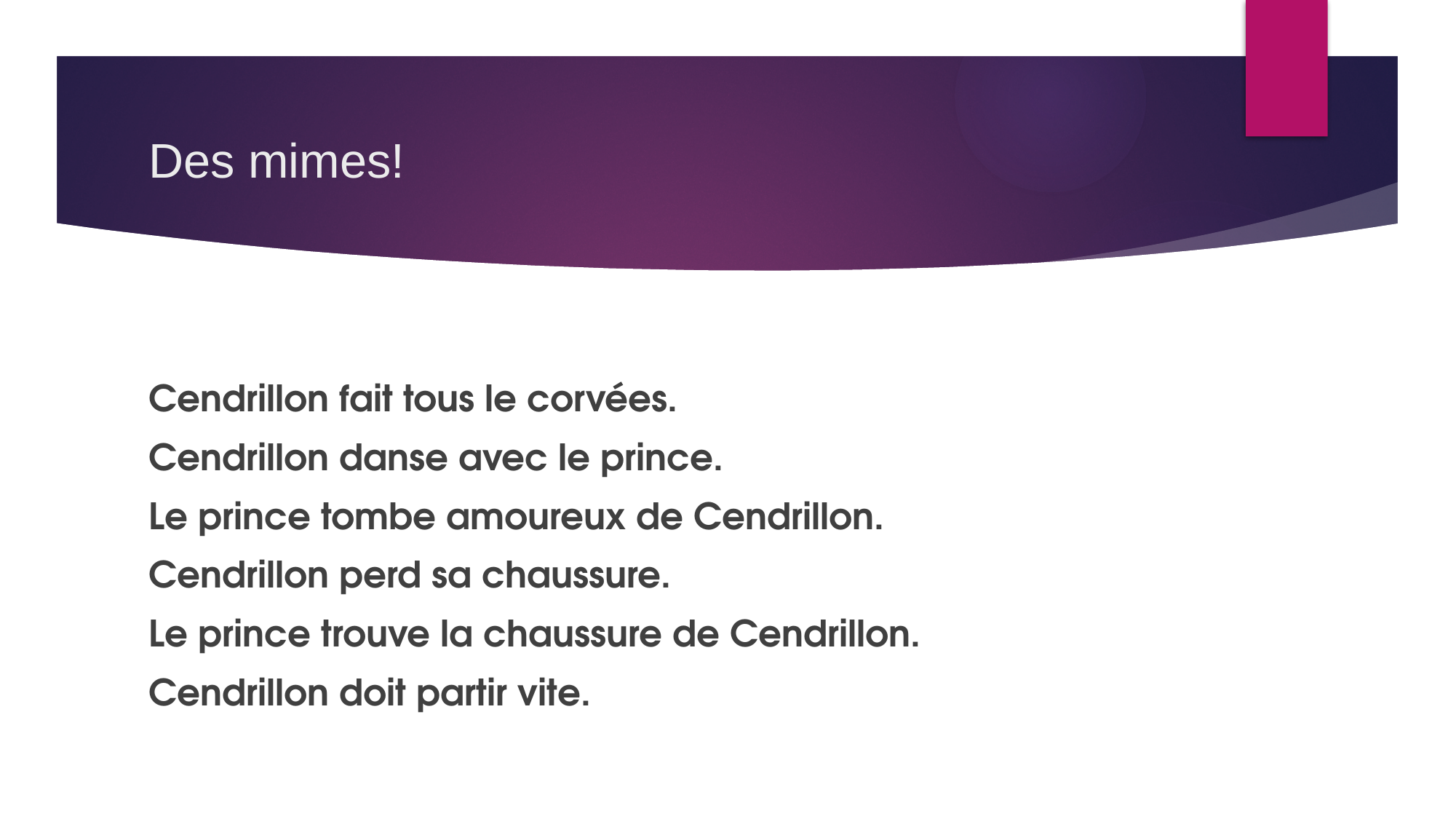

# Des mimes!

Cendrillon fait tous le corvées.
Cendrillon danse avec le prince.
Le prince tombe amoureux de Cendrillon.
Cendrillon perd sa chaussure.
Le prince trouve la chaussure de Cendrillon.
Cendrillon doit partir vite.